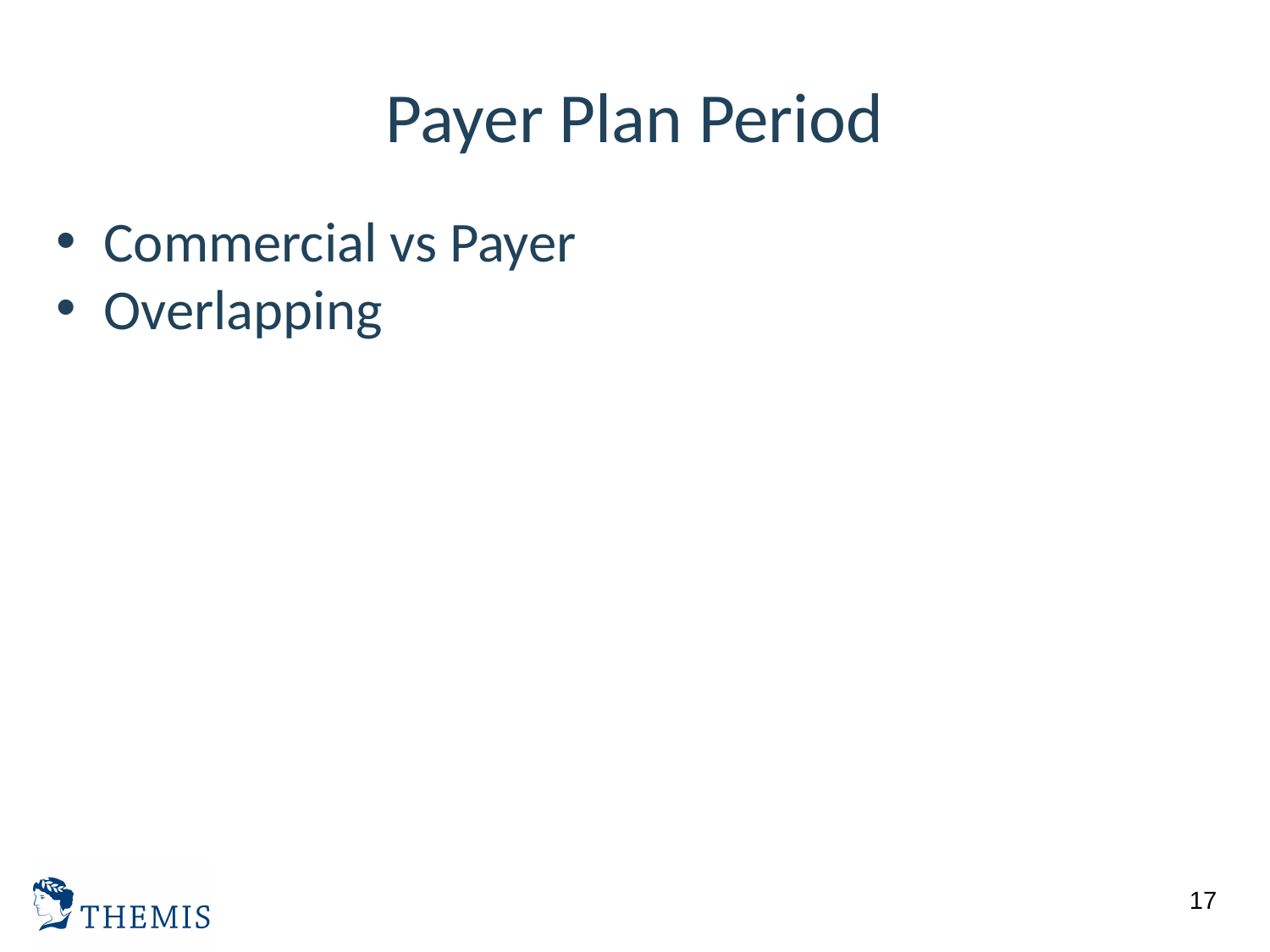

# Payer Plan Period
Commercial vs Payer
Overlapping

17